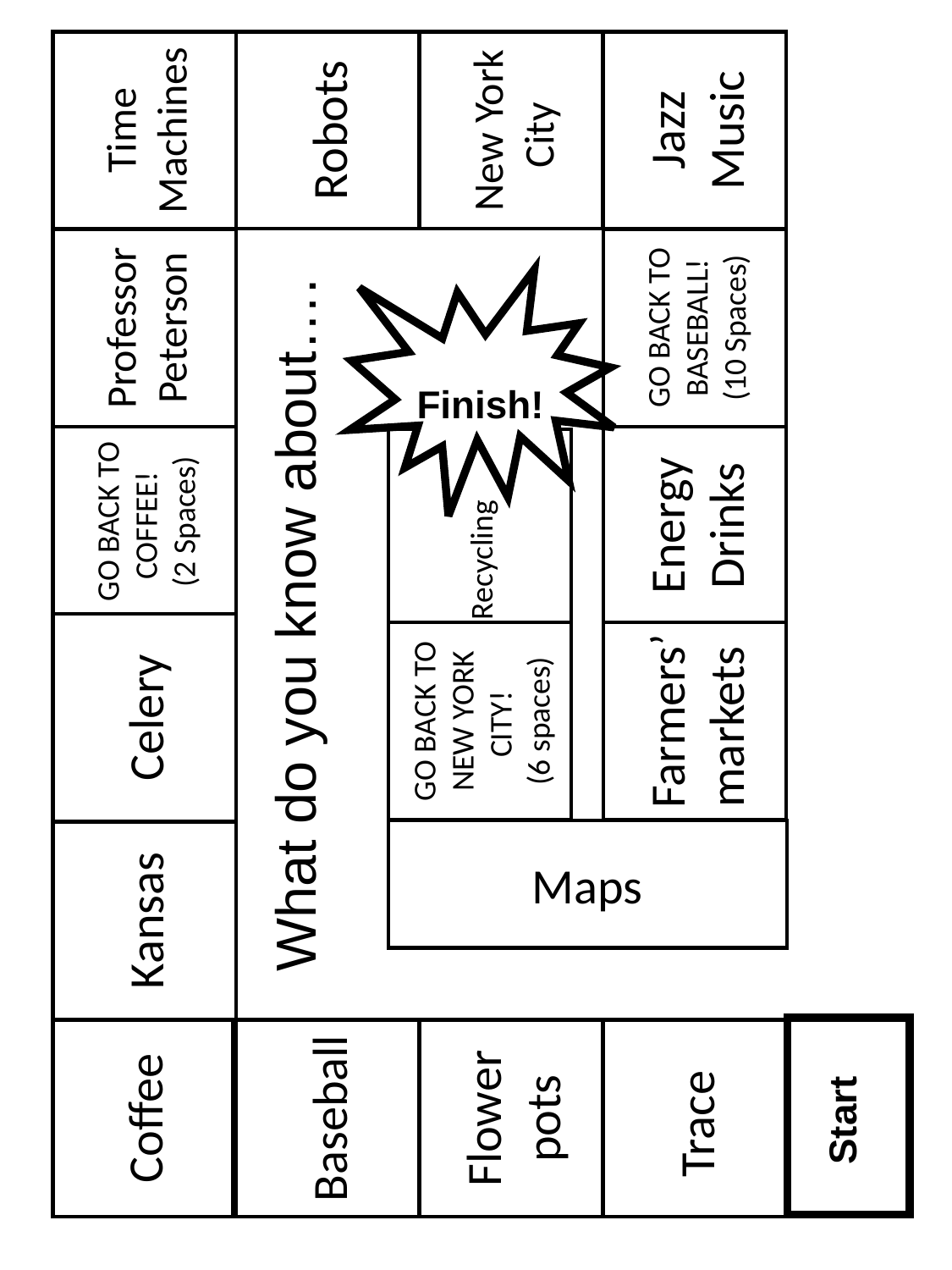

Time Machines
Robots
New York City
Jazz Music
Professor Peterson
GO BACK TO BASEBALL! (10 Spaces)
GO BACK TO COFFEE!
(2 Spaces)
Energy Drinks
Recycling
Celery
GO BACK TO NEW YORK CITY!
(6 spaces)
Farmers’ markets
Maps
Kansas
Coffee
Baseball
Flower pots
Trace

Finish!

Start
What do you know about….